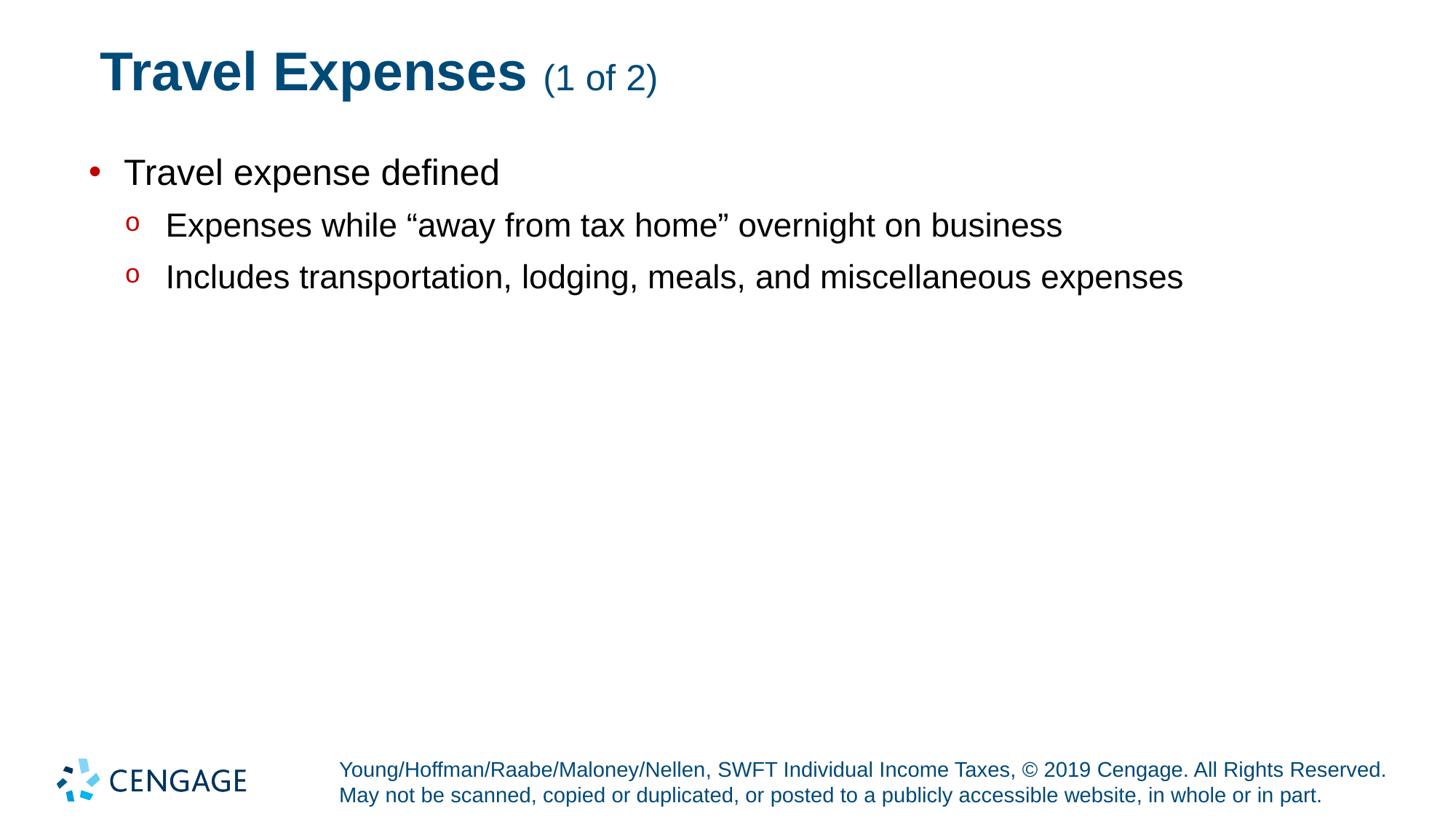

# Travel Expenses (1 of 2)
Travel expense defined
Expenses while “away from tax home” overnight on business
Includes transportation, lodging, meals, and miscellaneous expenses